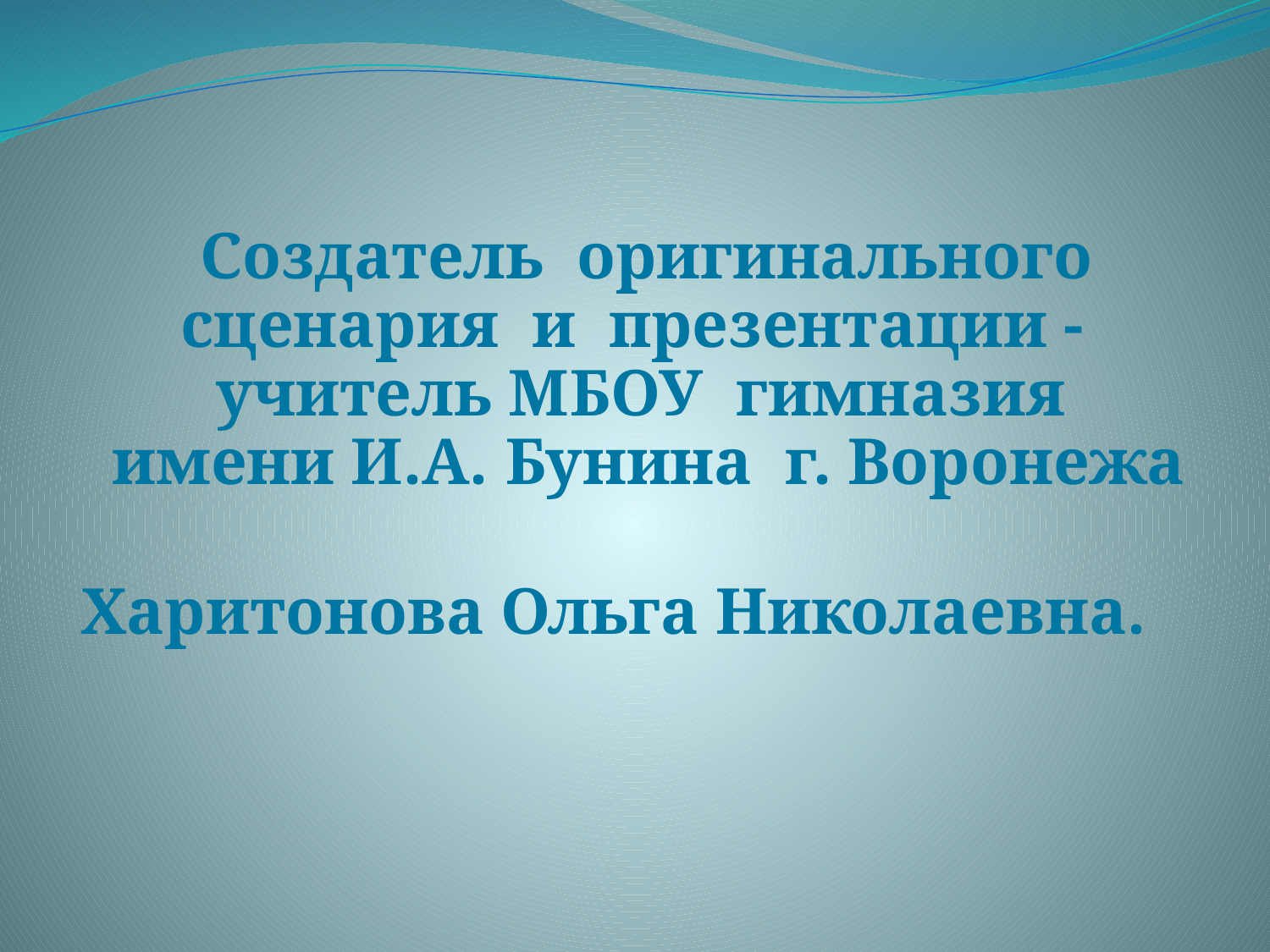

Создатель  оригинального сценария  и  презентации -   учитель МБОУ  гимназия  имени И.А. Бунина  г. Воронежа
Харитонова Ольга Николаевна.